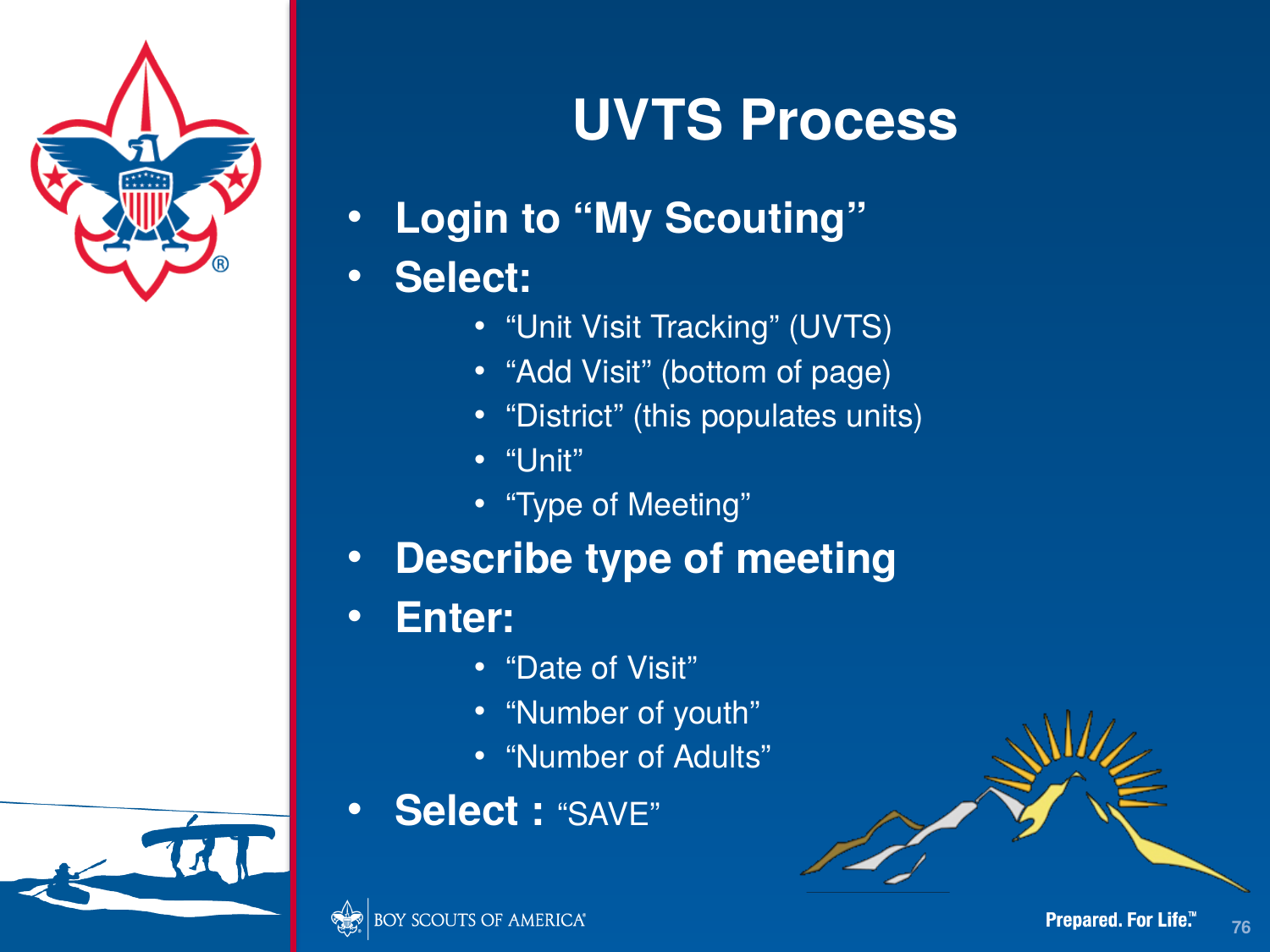

# UVTS Process
Login to “My Scouting”
Select:
“Unit Visit Tracking” (UVTS)
“Add Visit” (bottom of page)
“District” (this populates units)
“Unit”
“Type of Meeting”
Describe type of meeting
Enter:
“Date of Visit”
“Number of youth”
“Number of Adults”
Select : “SAVE”

76